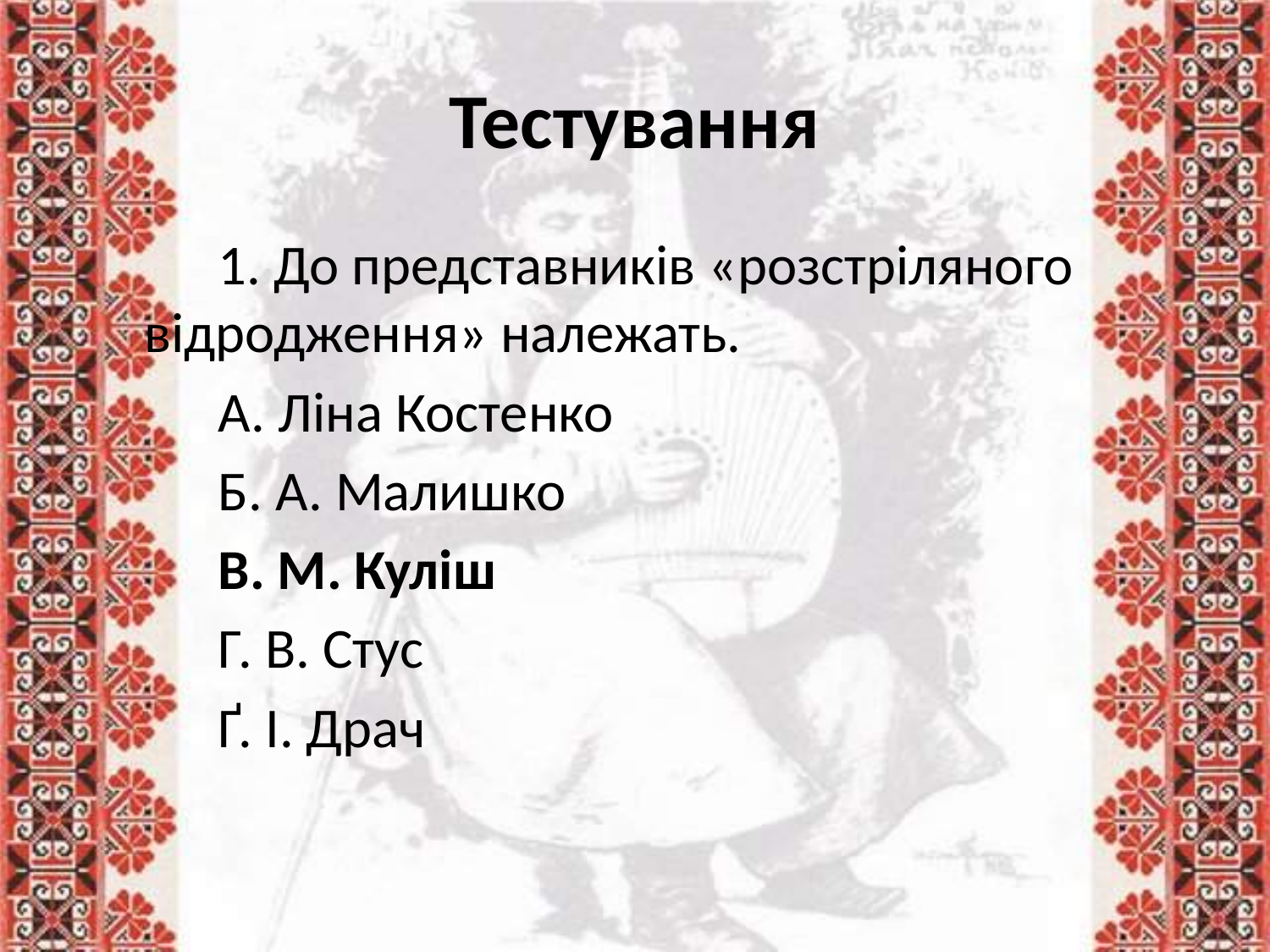

# Тестування
1. До представників «розстріляного відродження» належать.
А. Ліна Костенко
Б. А. Малишко
В. М. Куліш
Г. В. Стус
Ґ. І. Драч